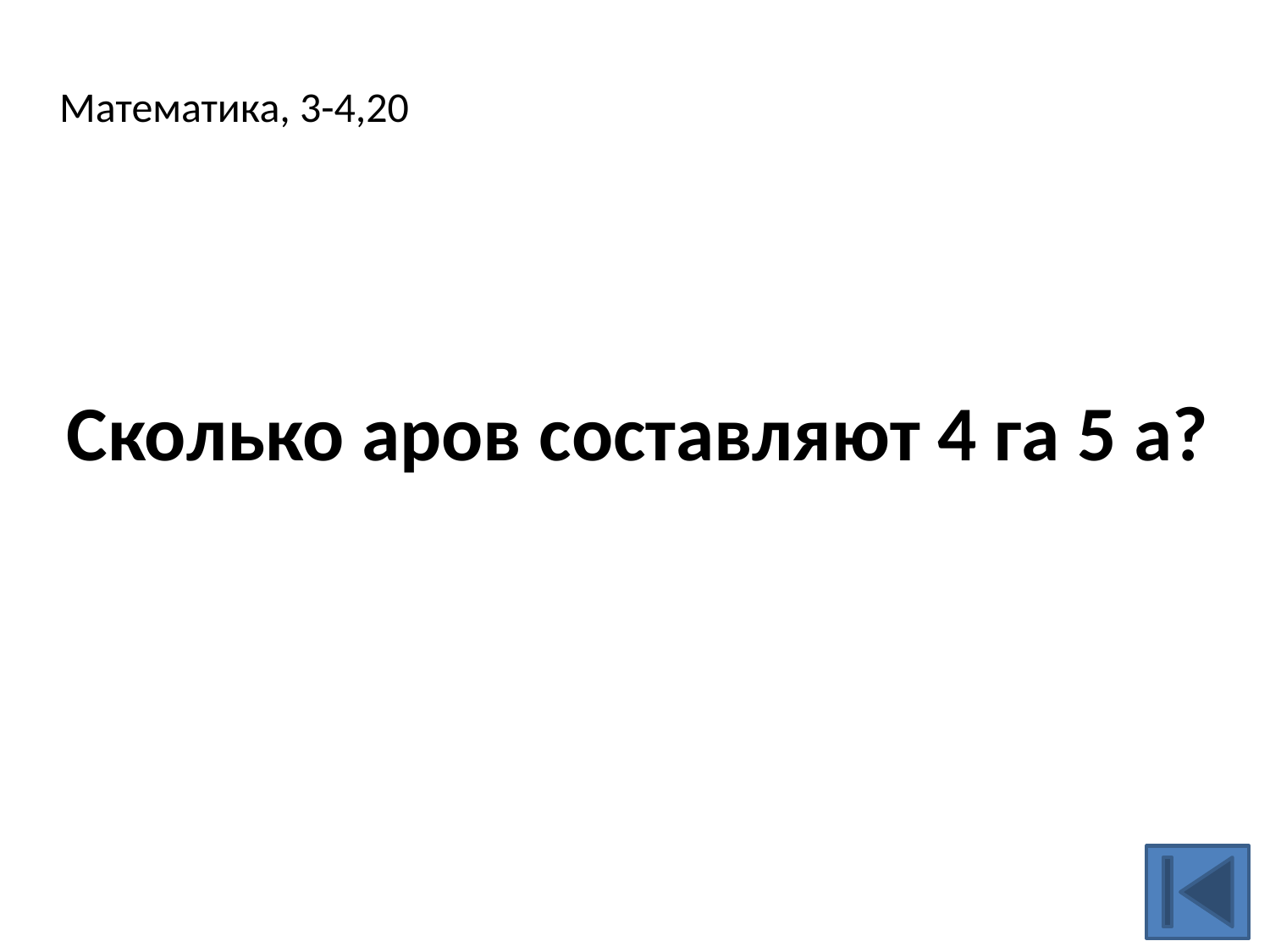

Математика, 3-4,20
Сколько аров составляют 4 га 5 а?